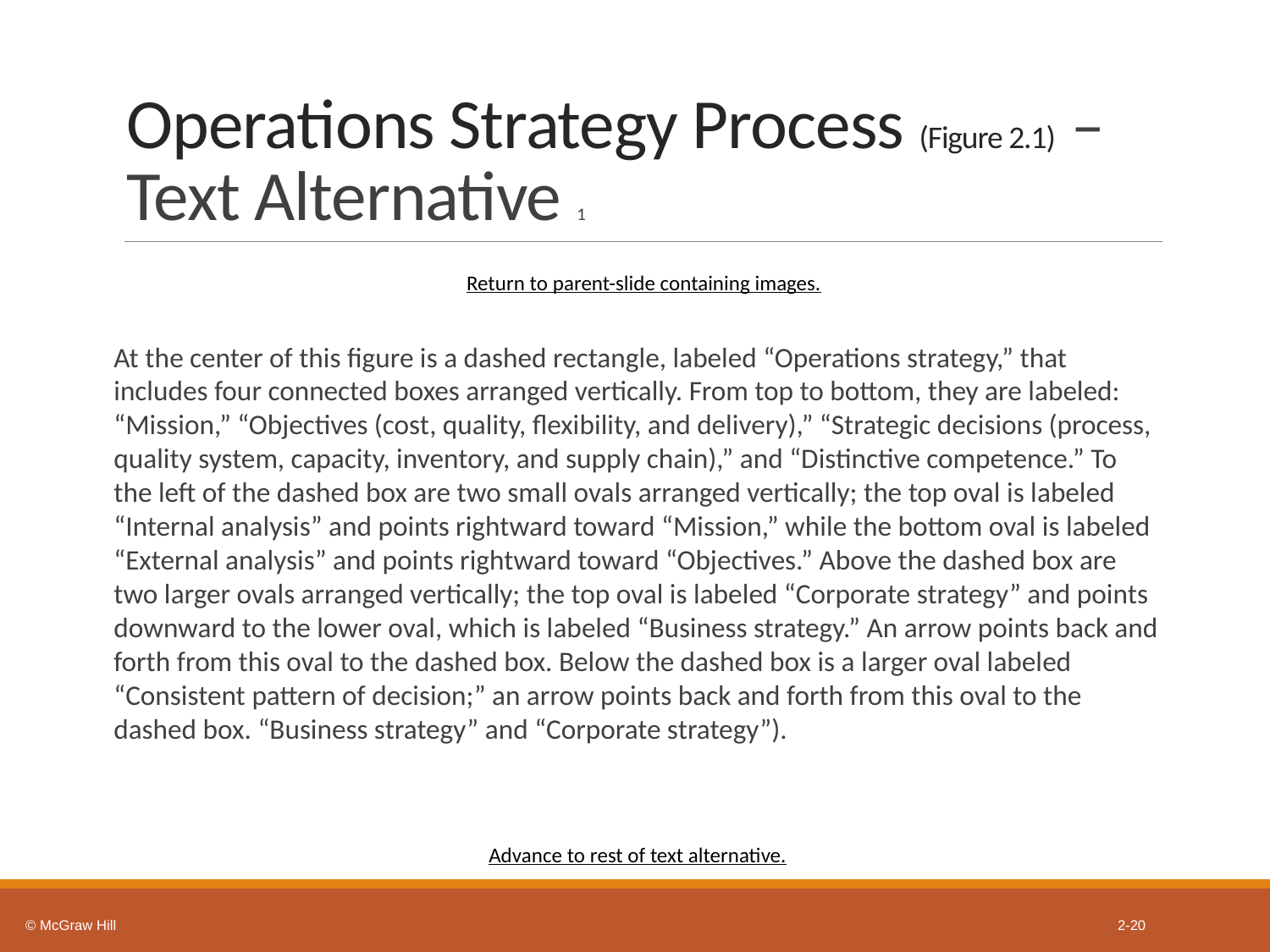

# Operations Strategy Process (Figure 2.1) – Text Alternative 1
Return to parent-slide containing images.
At the center of this figure is a dashed rectangle, labeled “Operations strategy,” that includes four connected boxes arranged vertically. From top to bottom, they are labeled: “Mission,” “Objectives (cost, quality, flexibility, and delivery),” “Strategic decisions (process, quality system, capacity, inventory, and supply chain),” and “Distinctive competence.” To the left of the dashed box are two small ovals arranged vertically; the top oval is labeled “Internal analysis” and points rightward toward “Mission,” while the bottom oval is labeled “External analysis” and points rightward toward “Objectives.” Above the dashed box are two larger ovals arranged vertically; the top oval is labeled “Corporate strategy” and points downward to the lower oval, which is labeled “Business strategy.” An arrow points back and forth from this oval to the dashed box. Below the dashed box is a larger oval labeled “Consistent pattern of decision;” an arrow points back and forth from this oval to the dashed box. “Business strategy” and “Corporate strategy”).
Advance to rest of text alternative.